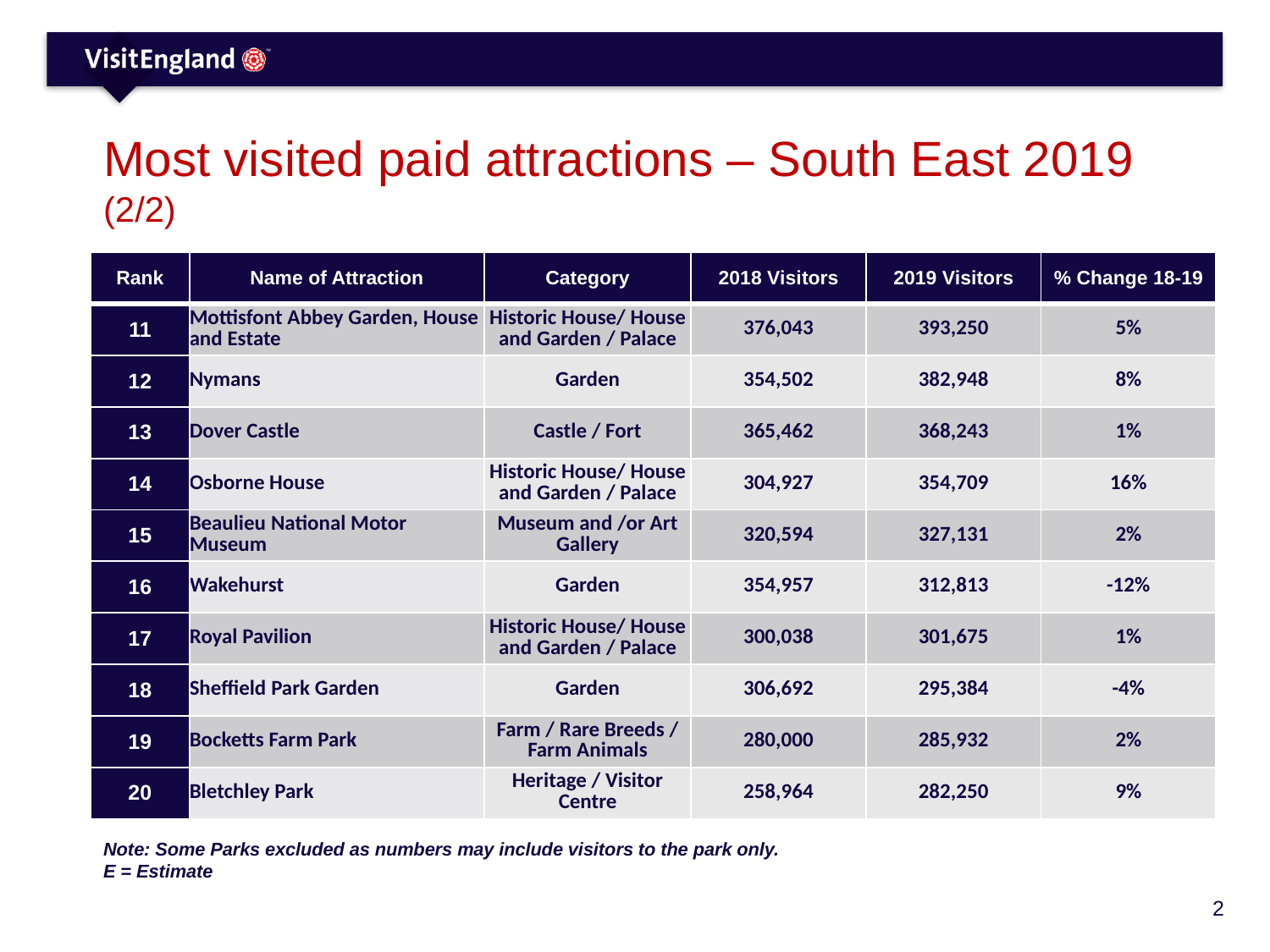

# Most visited paid attractions – South East 2019 (2/2)
| Rank | Name of Attraction | Category | 2018 Visitors | 2019 Visitors | % Change 18-19 |
| --- | --- | --- | --- | --- | --- |
| 11 | Mottisfont Abbey Garden, House and Estate | Historic House/ House and Garden / Palace | 376,043 | 393,250 | 5% |
| 12 | Nymans | Garden | 354,502 | 382,948 | 8% |
| 13 | Dover Castle | Castle / Fort | 365,462 | 368,243 | 1% |
| 14 | Osborne House | Historic House/ House and Garden / Palace | 304,927 | 354,709 | 16% |
| 15 | Beaulieu National Motor Museum | Museum and /or Art Gallery | 320,594 | 327,131 | 2% |
| 16 | Wakehurst | Garden | 354,957 | 312,813 | -12% |
| 17 | Royal Pavilion | Historic House/ House and Garden / Palace | 300,038 | 301,675 | 1% |
| 18 | Sheffield Park Garden | Garden | 306,692 | 295,384 | -4% |
| 19 | Bocketts Farm Park | Farm / Rare Breeds / Farm Animals | 280,000 | 285,932 | 2% |
| 20 | Bletchley Park | Heritage / Visitor Centre | 258,964 | 282,250 | 9% |
Note: Some Parks excluded as numbers may include visitors to the park only.
E = Estimate